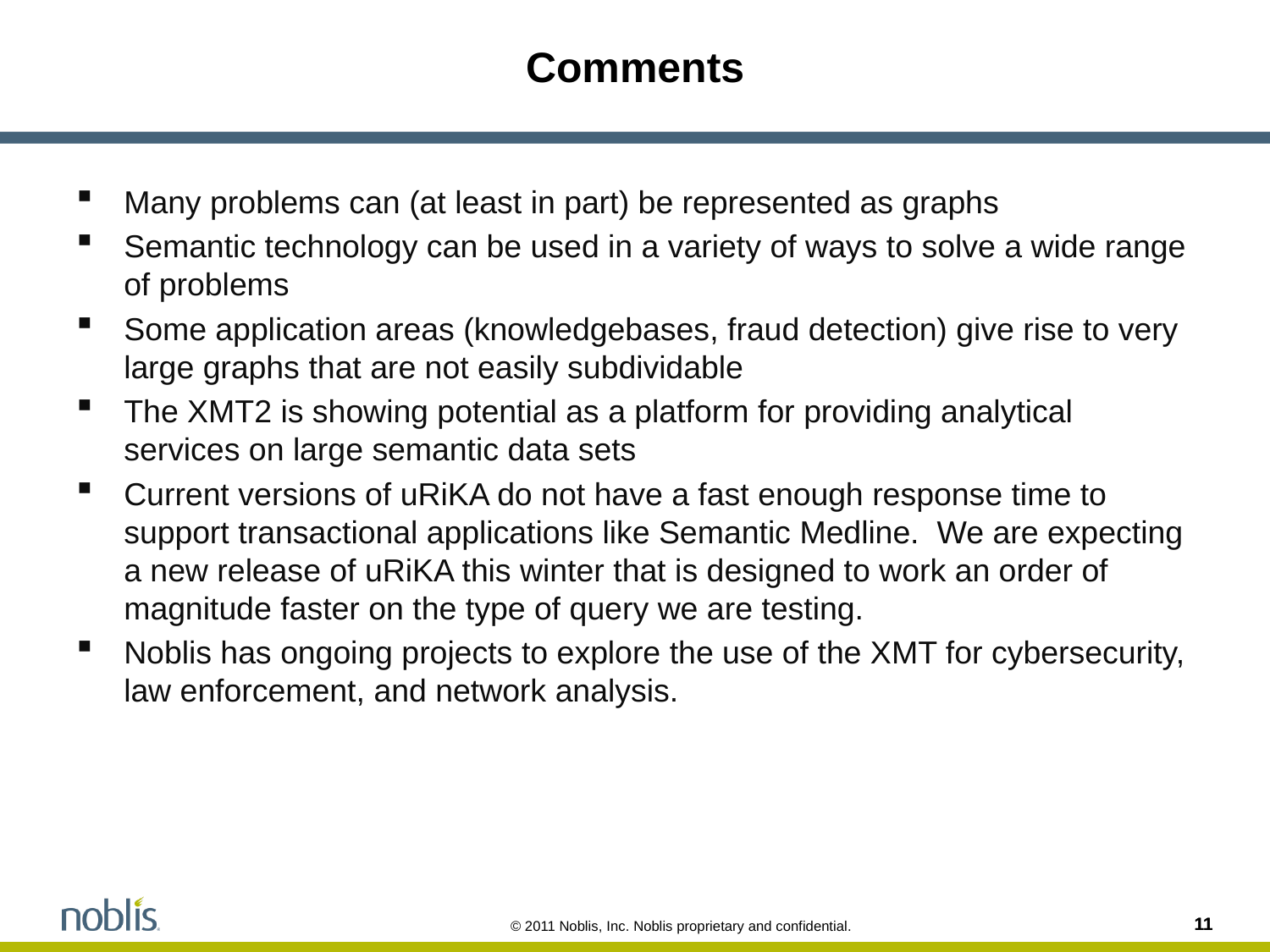

# Comments
Many problems can (at least in part) be represented as graphs
Semantic technology can be used in a variety of ways to solve a wide range of problems
Some application areas (knowledgebases, fraud detection) give rise to very large graphs that are not easily subdividable
The XMT2 is showing potential as a platform for providing analytical services on large semantic data sets
Current versions of uRiKA do not have a fast enough response time to support transactional applications like Semantic Medline.  We are expecting a new release of uRiKA this winter that is designed to work an order of magnitude faster on the type of query we are testing.
Noblis has ongoing projects to explore the use of the XMT for cybersecurity, law enforcement, and network analysis.